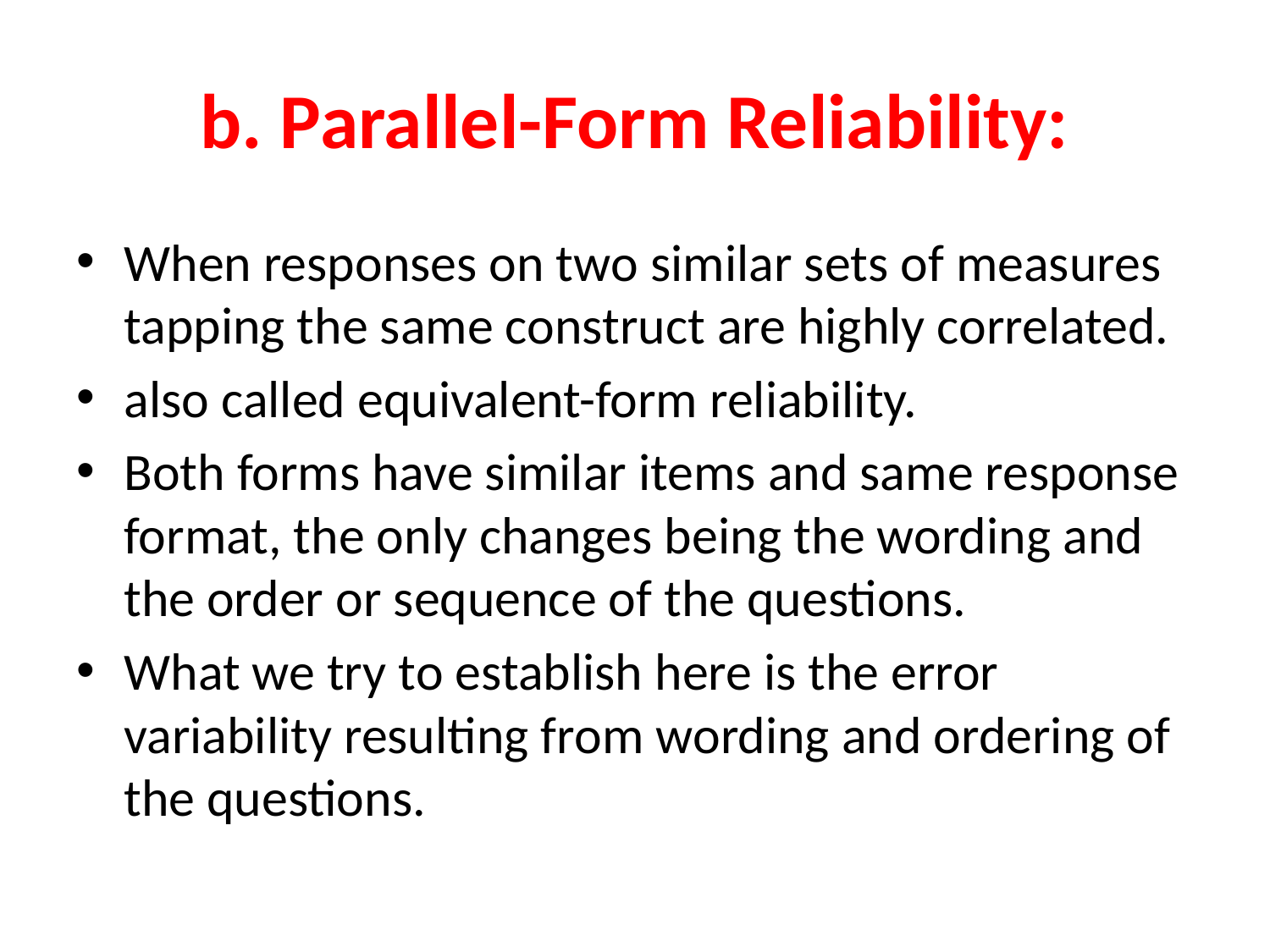

# b. Parallel-Form Reliability:
When responses on two similar sets of measures tapping the same construct are highly correlated.
also called equivalent-form reliability.
Both forms have similar items and same response format, the only changes being the wording and the order or sequence of the questions.
What we try to establish here is the error variability resulting from wording and ordering of the questions.